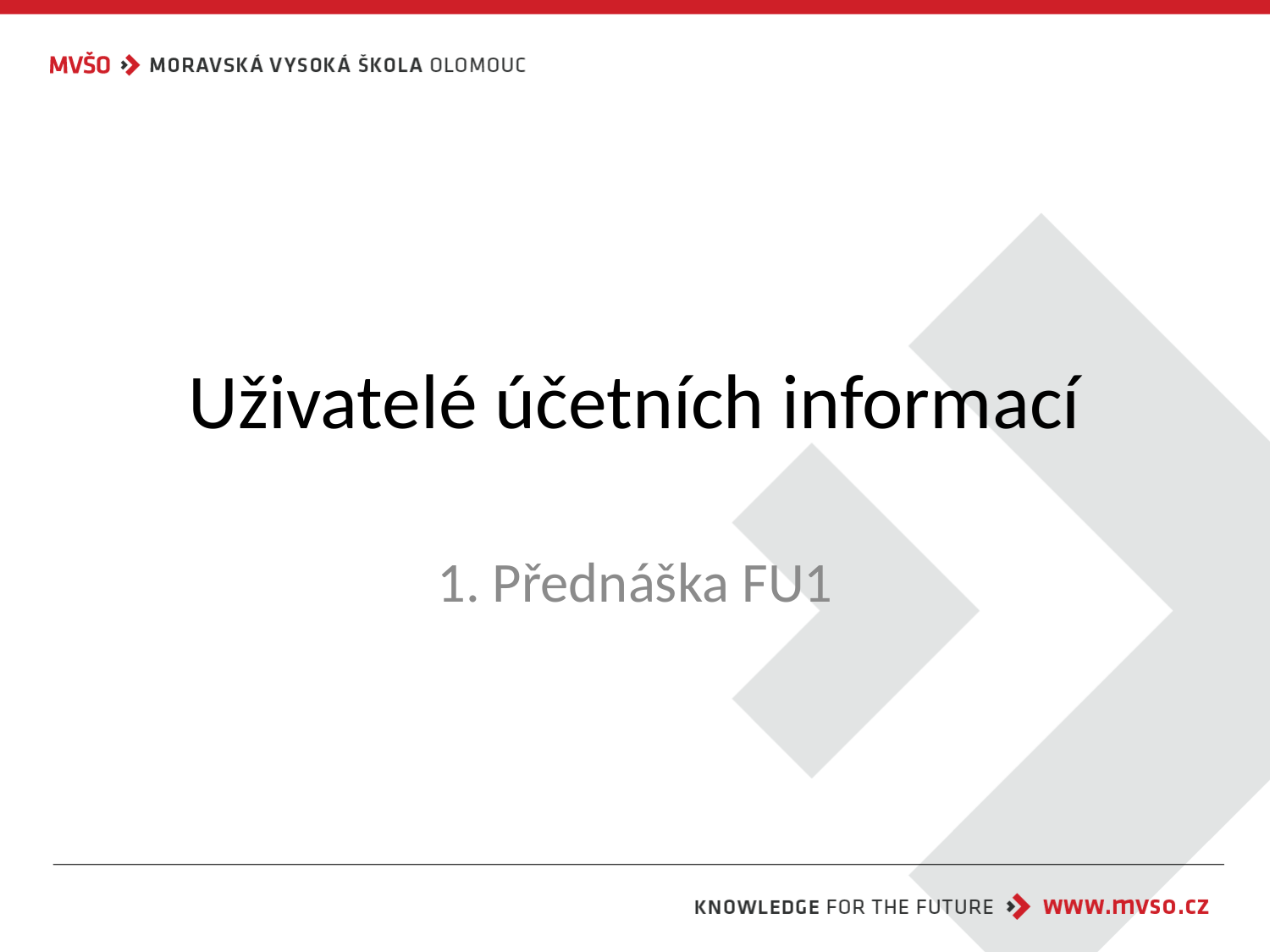

# Uživatelé účetních informací
1. Přednáška FU1